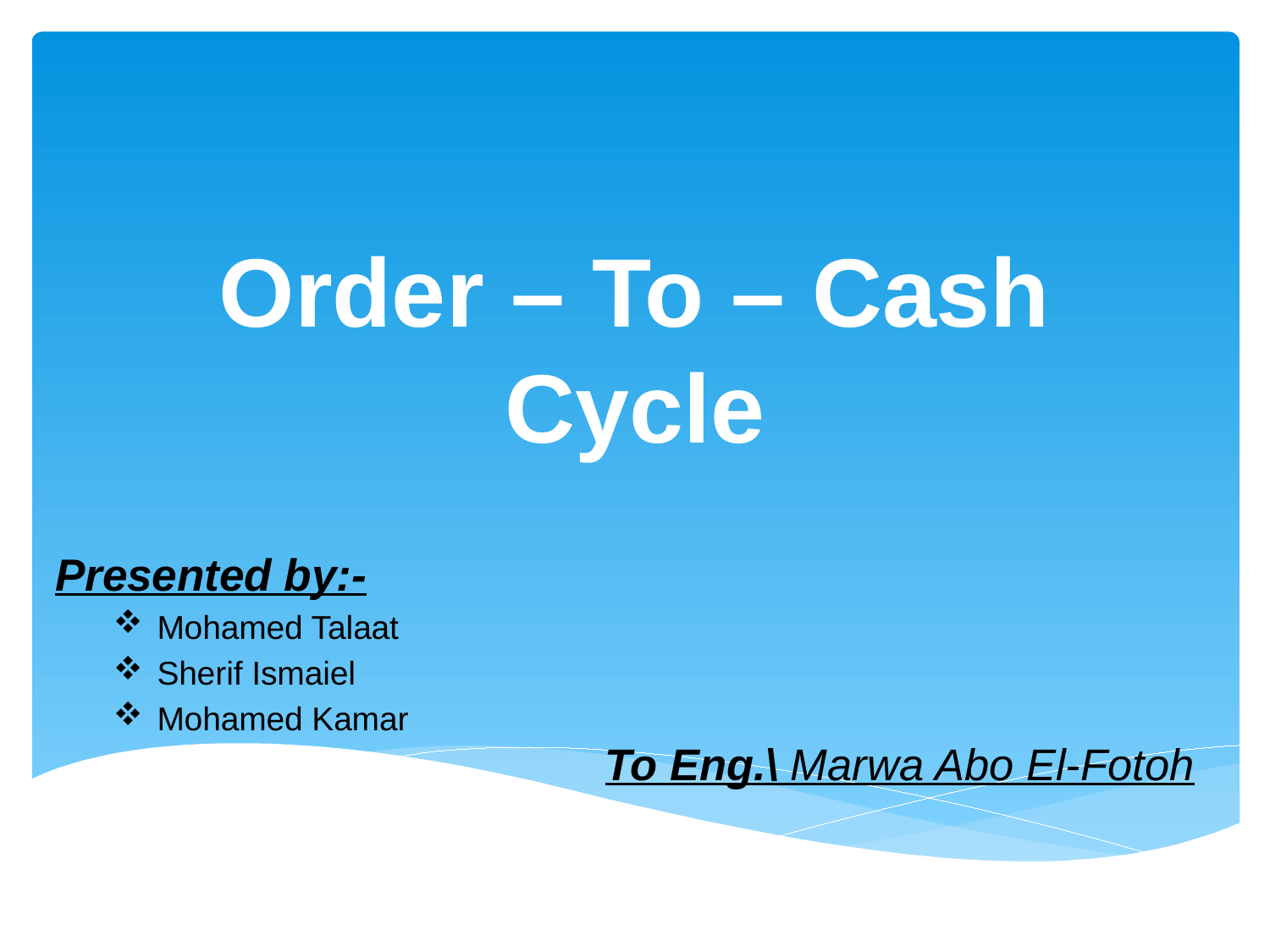

# Order – To – Cash Cycle
Presented by:-
Mohamed Talaat
Sherif Ismaiel
Mohamed Kamar
To Eng.\ Marwa Abo El-Fotoh